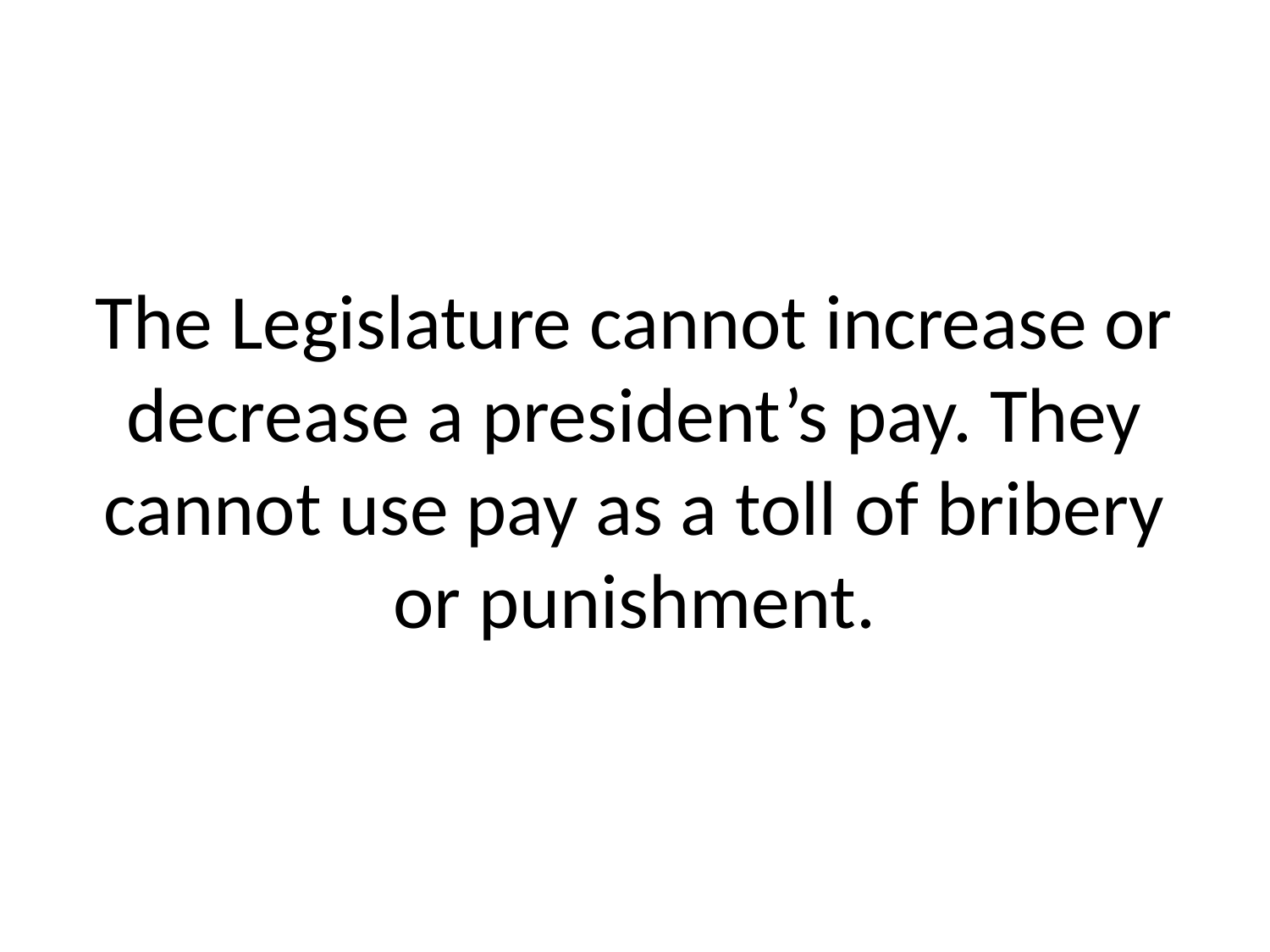

# The Legislature cannot increase or decrease a president’s pay. They cannot use pay as a toll of bribery or punishment.